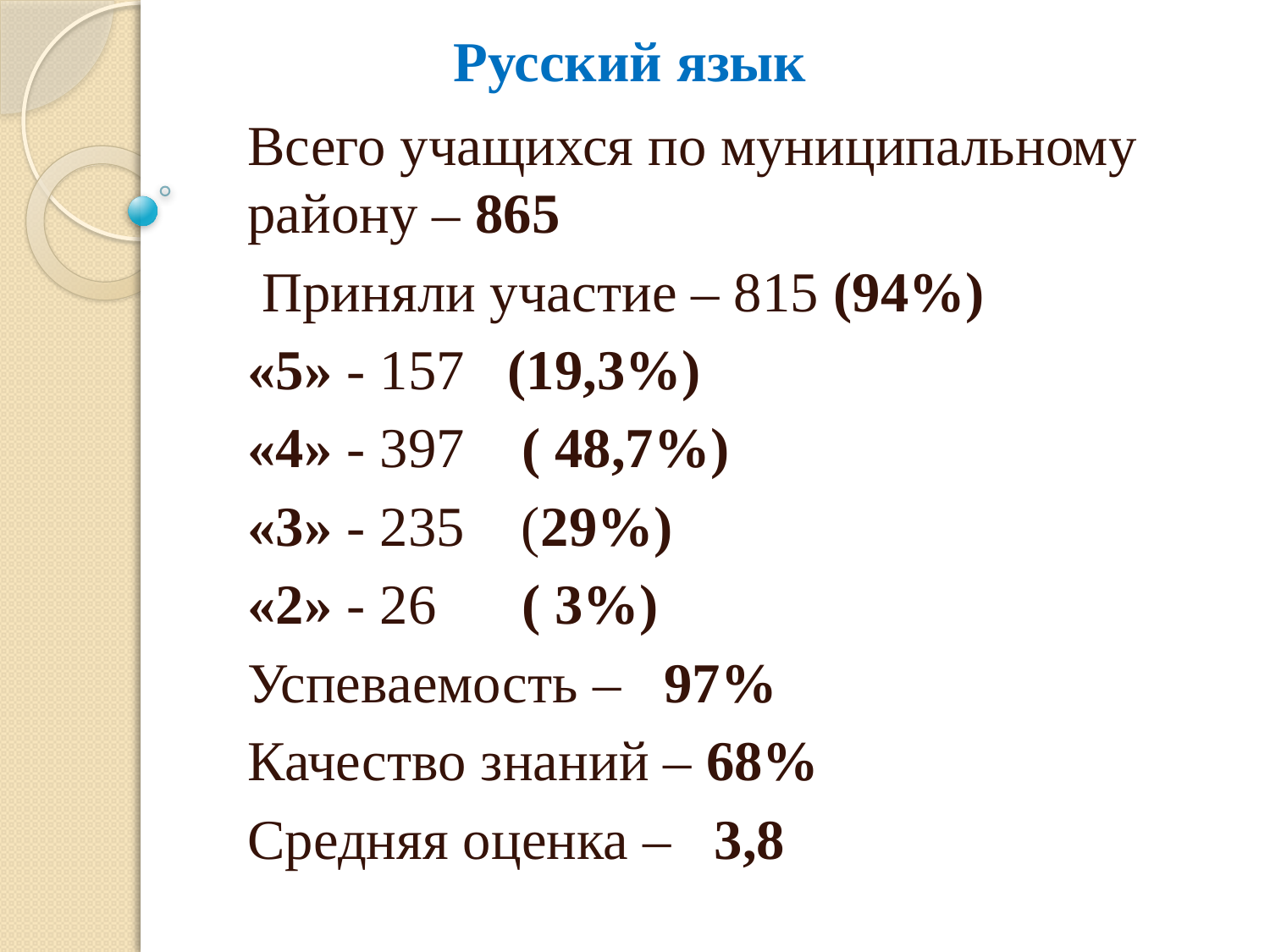

# Русский язык
Всего учащихся по муниципальному району – 865
 Приняли участие – 815 (94%)
«5» - 157   (19,3%)
«4» - 397    ( 48,7%)
«3» - 235    (29%)
«2» - 26      ( 3%)
Успеваемость –   97%
Качество знаний – 68%
Средняя оценка –   3,8